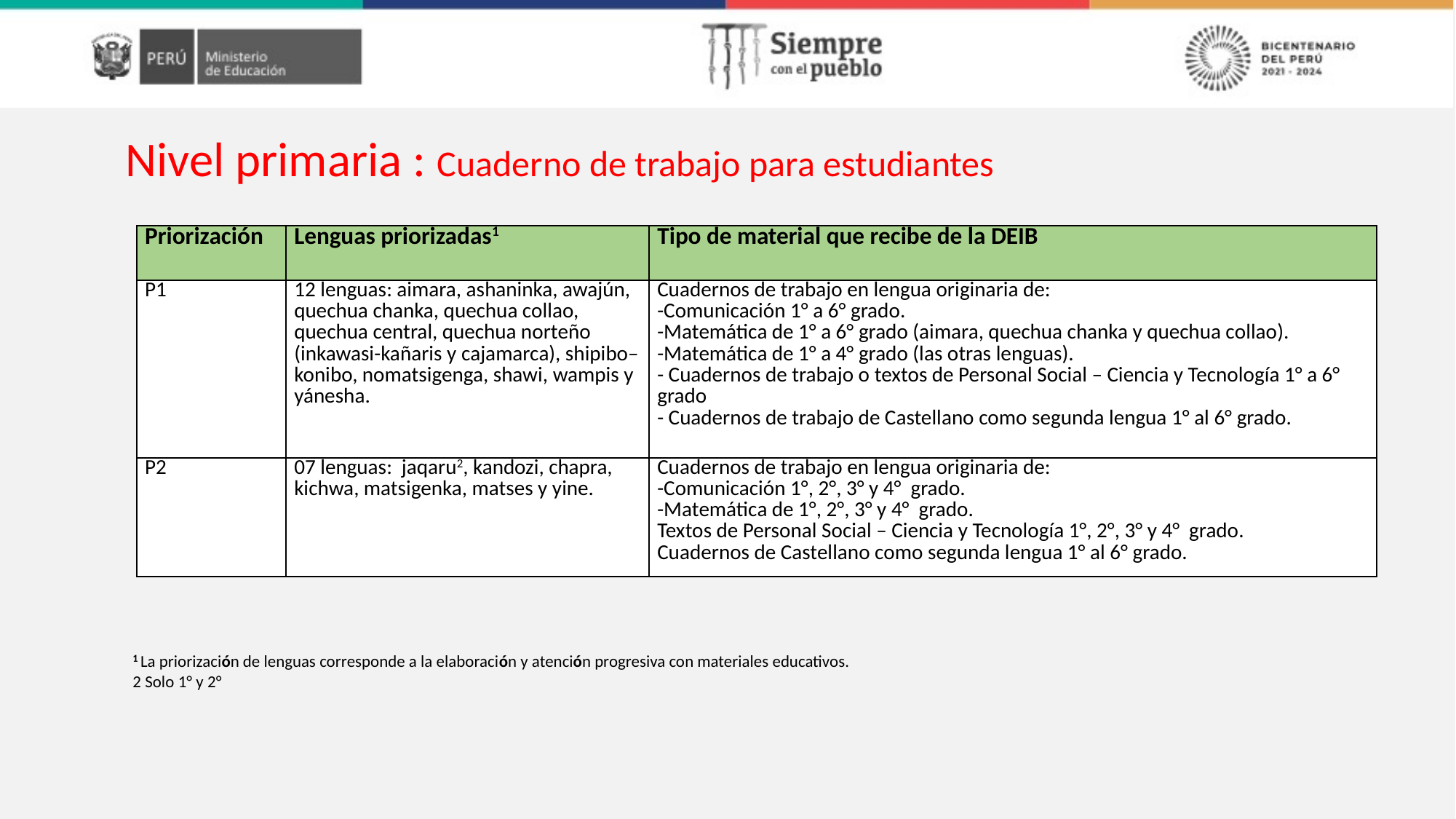

Nivel primaria : Cuaderno de trabajo para estudiantes

| Priorización | Lenguas priorizadas1 | Tipo de material que recibe de la DEIB |
| --- | --- | --- |
| P1 | 12 lenguas: aimara, ashaninka, awajún, quechua chanka, quechua collao, quechua central, quechua norteño (inkawasi-kañaris y cajamarca), shipibo–konibo, nomatsigenga, shawi, wampis y yánesha. | Cuadernos de trabajo en lengua originaria de: -Comunicación 1° a 6° grado. -Matemática de 1° a 6° grado (aimara, quechua chanka y quechua collao). -Matemática de 1° a 4° grado (las otras lenguas). - Cuadernos de trabajo o textos de Personal Social – Ciencia y Tecnología 1° a 6° grado - Cuadernos de trabajo de Castellano como segunda lengua 1° al 6° grado. |
| P2 | 07 lenguas: jaqaru2, kandozi, chapra, kichwa, matsigenka, matses y yine. | Cuadernos de trabajo en lengua originaria de: -Comunicación 1°, 2°, 3° y 4° grado. -Matemática de 1°, 2°, 3° y 4° grado. Textos de Personal Social – Ciencia y Tecnología 1°, 2°, 3° y 4° grado. Cuadernos de Castellano como segunda lengua 1° al 6° grado. |
1 La priorización de lenguas corresponde a la elaboración y atención progresiva con materiales educativos.
2 Solo 1° y 2°